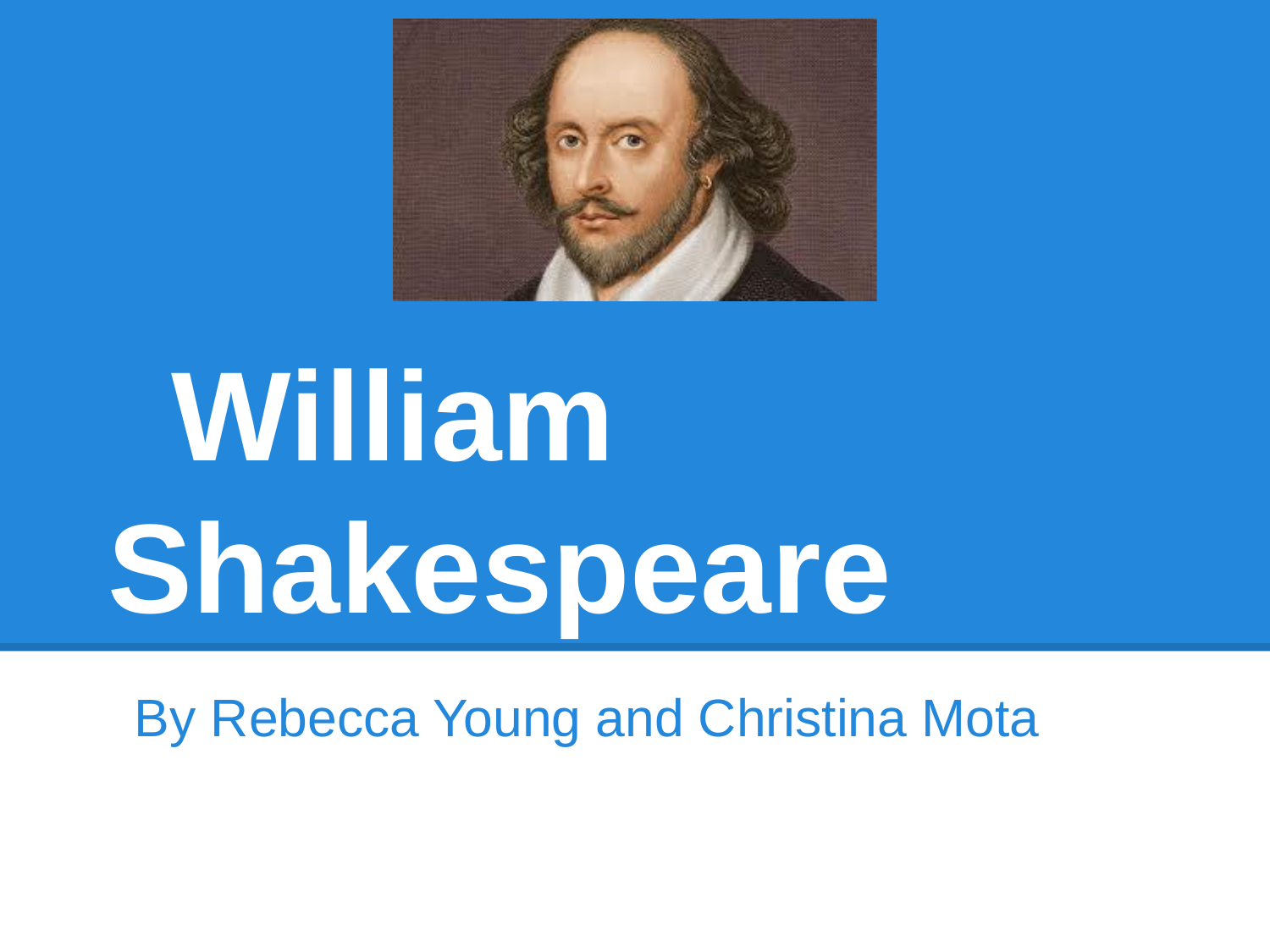

# William Shakespeare
By Rebecca Young and Christina Mota